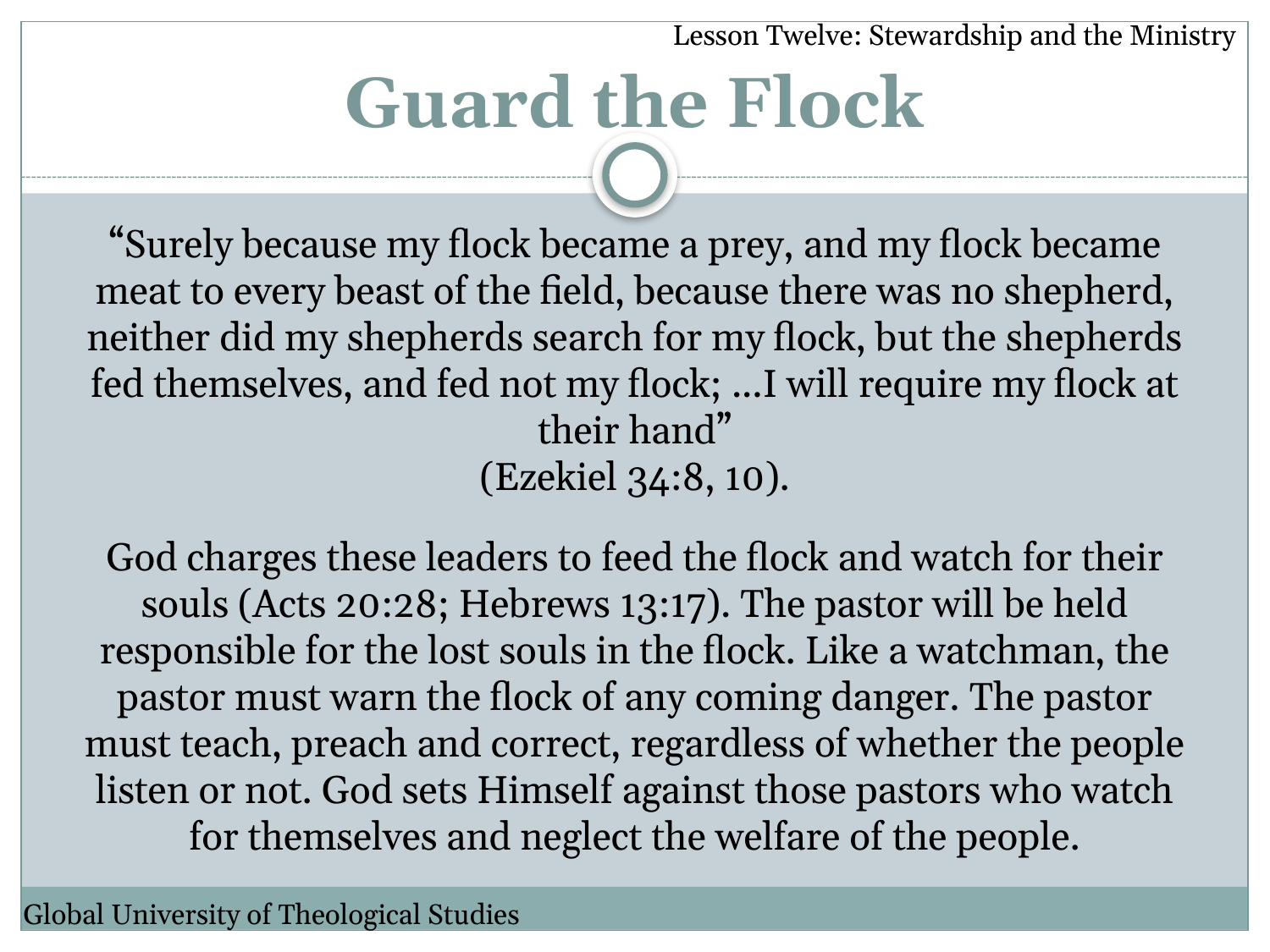

Lesson Twelve: Stewardship and the Ministry
# Guard the Flock
“Surely because my flock became a prey, and my flock became meat to every beast of the field, because there was no shepherd, neither did my shepherds search for my flock, but the shepherds fed themselves, and fed not my flock; ...I will require my flock at their hand”
(Ezekiel 34:8, 10).
God charges these leaders to feed the flock and watch for their souls (Acts 20:28; Hebrews 13:17). The pastor will be held responsible for the lost souls in the flock. Like a watchman, the pastor must warn the flock of any coming danger. The pastor must teach, preach and correct, regardless of whether the people listen or not. God sets Himself against those pastors who watch for themselves and neglect the welfare of the people.
Global University of Theological Studies